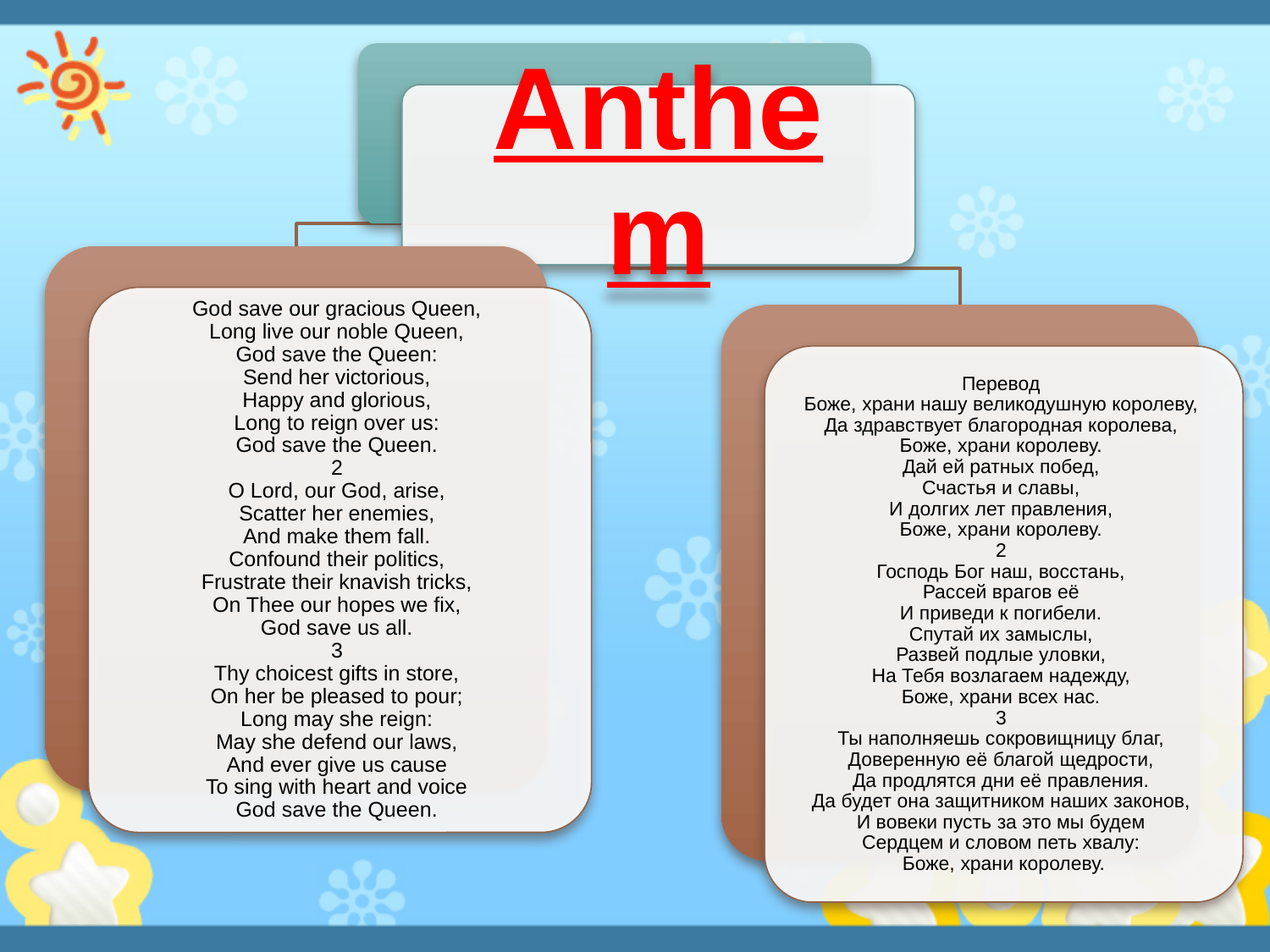

Anthem
God save our gracious Queen,
Long live our noble Queen,
God save the Queen:
Send her victorious,
Happy and glorious,
Long to reign over us:
God save the Queen.
2
O Lord, our God, arise,
Scatter her enemies,
And make them fall.
Confound their politics,
Frustrate their knavish tricks,
On Thee our hopes we fix,
God save us all.
3
Thy choicest gifts in store,
On her be pleased to pour;
Long may she reign:
May she defend our laws,
And ever give us cause
To sing with heart and voice
God save the Queen.
Перевод
Боже, храни нашу великодушную королеву,
Да здравствует благородная королева,
Боже, храни королеву.
Дай ей ратных побед,
Счастья и славы,
И долгих лет правления,
Боже, храни королеву.
2
Господь Бог наш, восстань,
Рассей врагов её
И приведи к погибели.
Спутай их замыслы,
Развей подлые уловки,
На Тебя возлагаем надежду,
Боже, храни всех нас.
3
Ты наполняешь сокровищницу благ,
Доверенную её благой щедрости,
Да продлятся дни её правления.
Да будет она защитником наших законов,
И вовеки пусть за это мы будем
Сердцем и словом петь хвалу:
Боже, храни королеву.